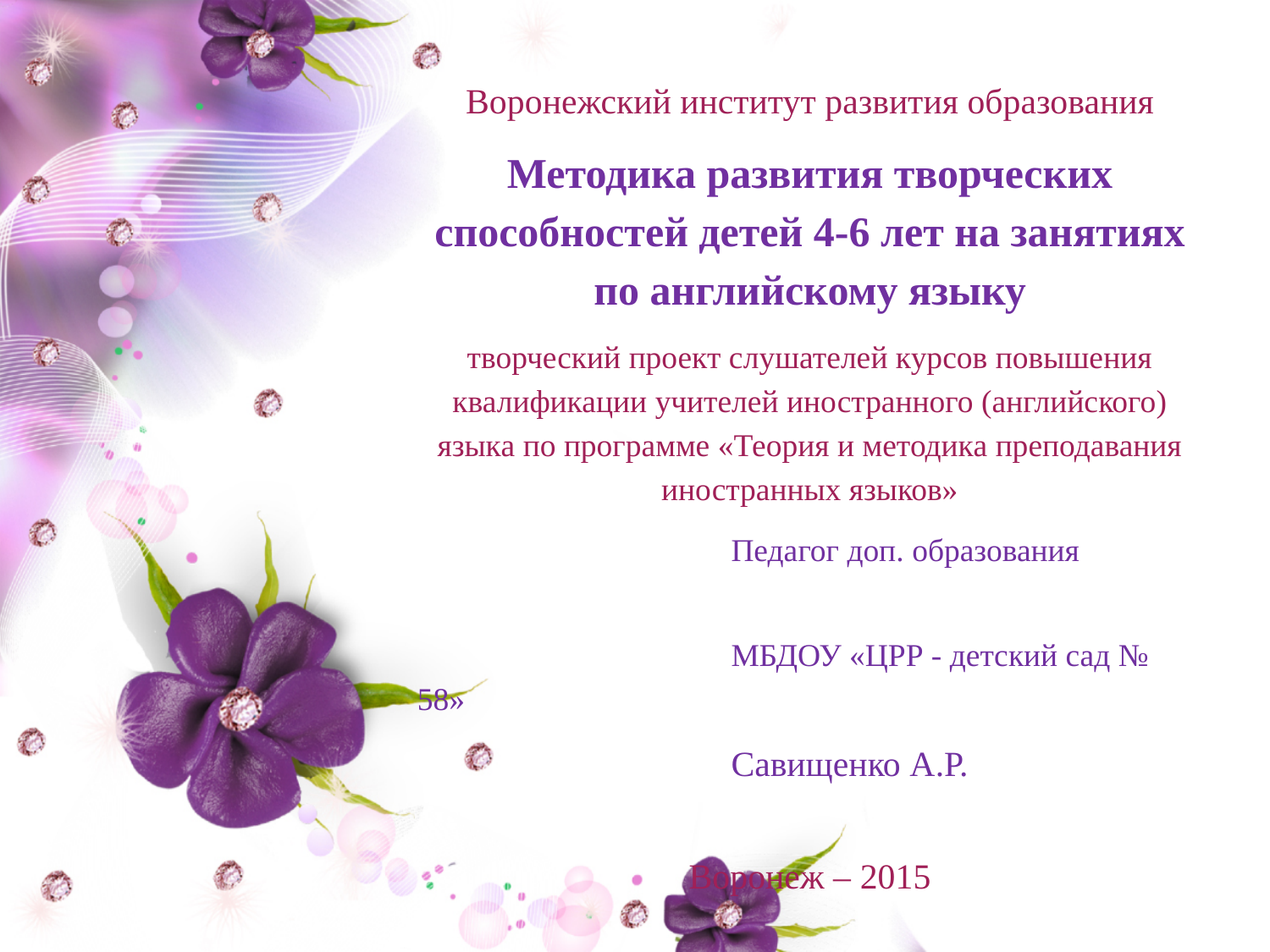

Воронежский институт развития образования
Методика развития творческих способностей детей 4-6 лет на занятиях по английскому языку
творческий проект слушателей курсов повышения квалификации учителей иностранного (английского) языка по программе «Теория и методика преподавания иностранных языков»
                                       Педагог доп. образования
                                       МБДОУ «ЦРР - детский сад № 58»
                                       Савищенко А.Р.

Воронеж – 2015